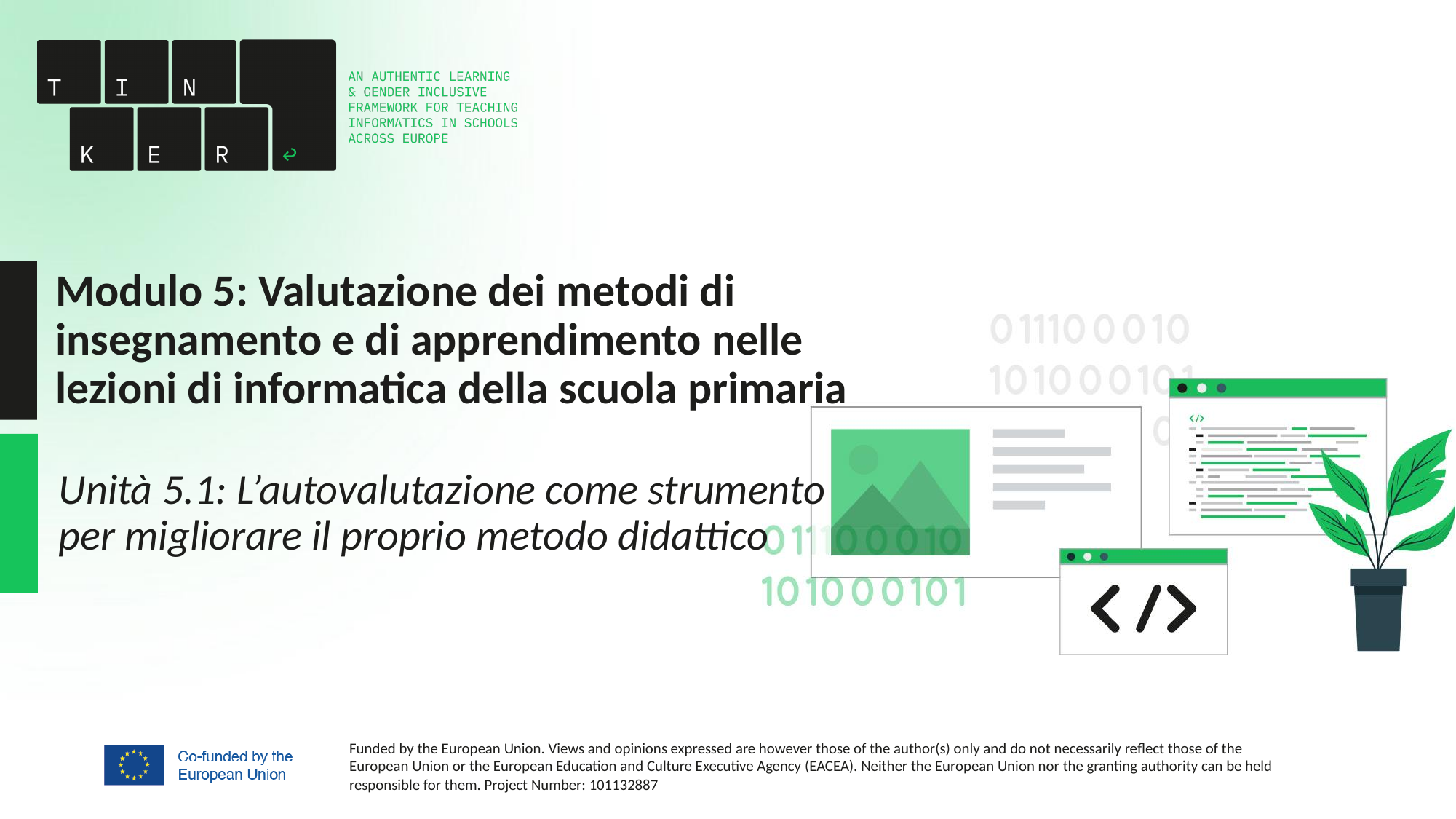

# Modulo 5: Valutazione dei metodi di insegnamento e di apprendimento nelle lezioni di informatica della scuola primaria
Unità 5.1: L’autovalutazione come strumento per migliorare il proprio metodo didattico